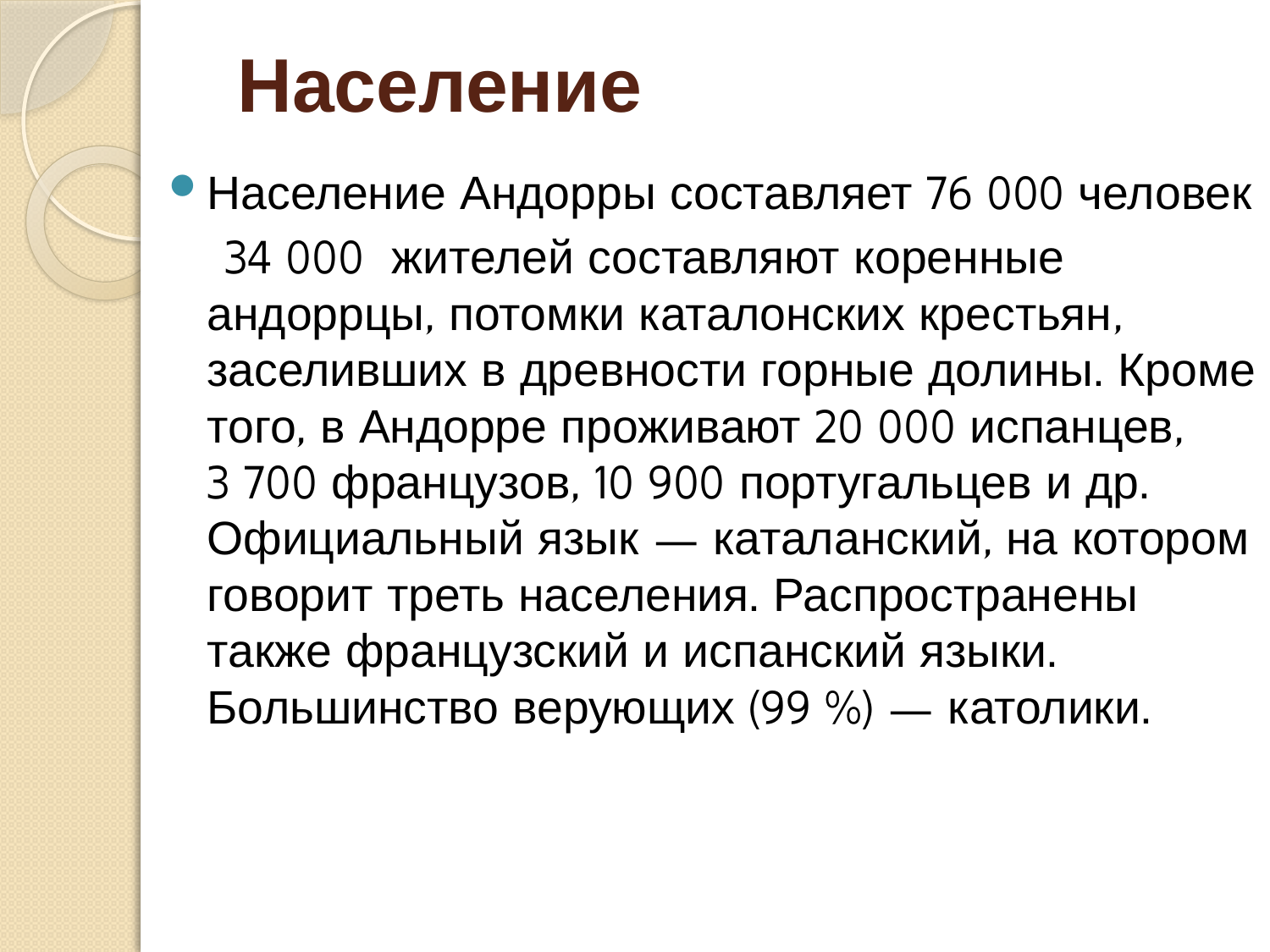

# Население
Население Андорры составляет 76 000 человек
    34 000  жителей составляют коренные андоррцы, потомки каталонских крестьян, заселивших в древности горные долины. Кроме того, в Андорре проживают 20 000 испанцев, 3 700 французов, 10 900 португальцев и др. Официальный язык — каталанский, на котором говорит треть населения. Распространены также французский и испанский языки. Большинство верующих (99 %) — католики.